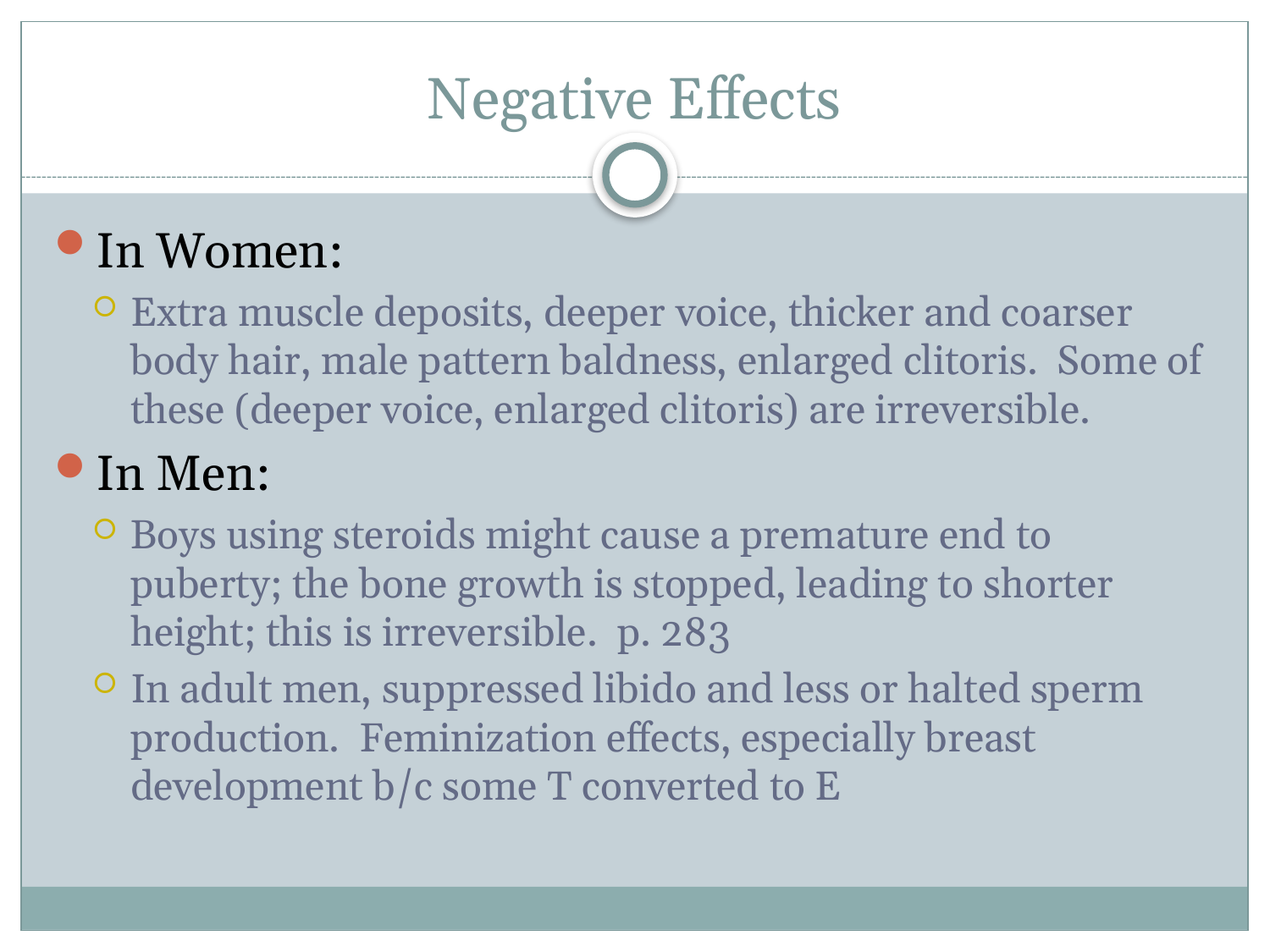

# Negative Effects
In Women:
Extra muscle deposits, deeper voice, thicker and coarser body hair, male pattern baldness, enlarged clitoris.  Some of these (deeper voice, enlarged clitoris) are irreversible.
In Men:
Boys using steroids might cause a premature end to puberty; the bone growth is stopped, leading to shorter height; this is irreversible.  p. 283
In adult men, suppressed libido and less or halted sperm production.  Feminization effects, especially breast development b/c some T converted to E